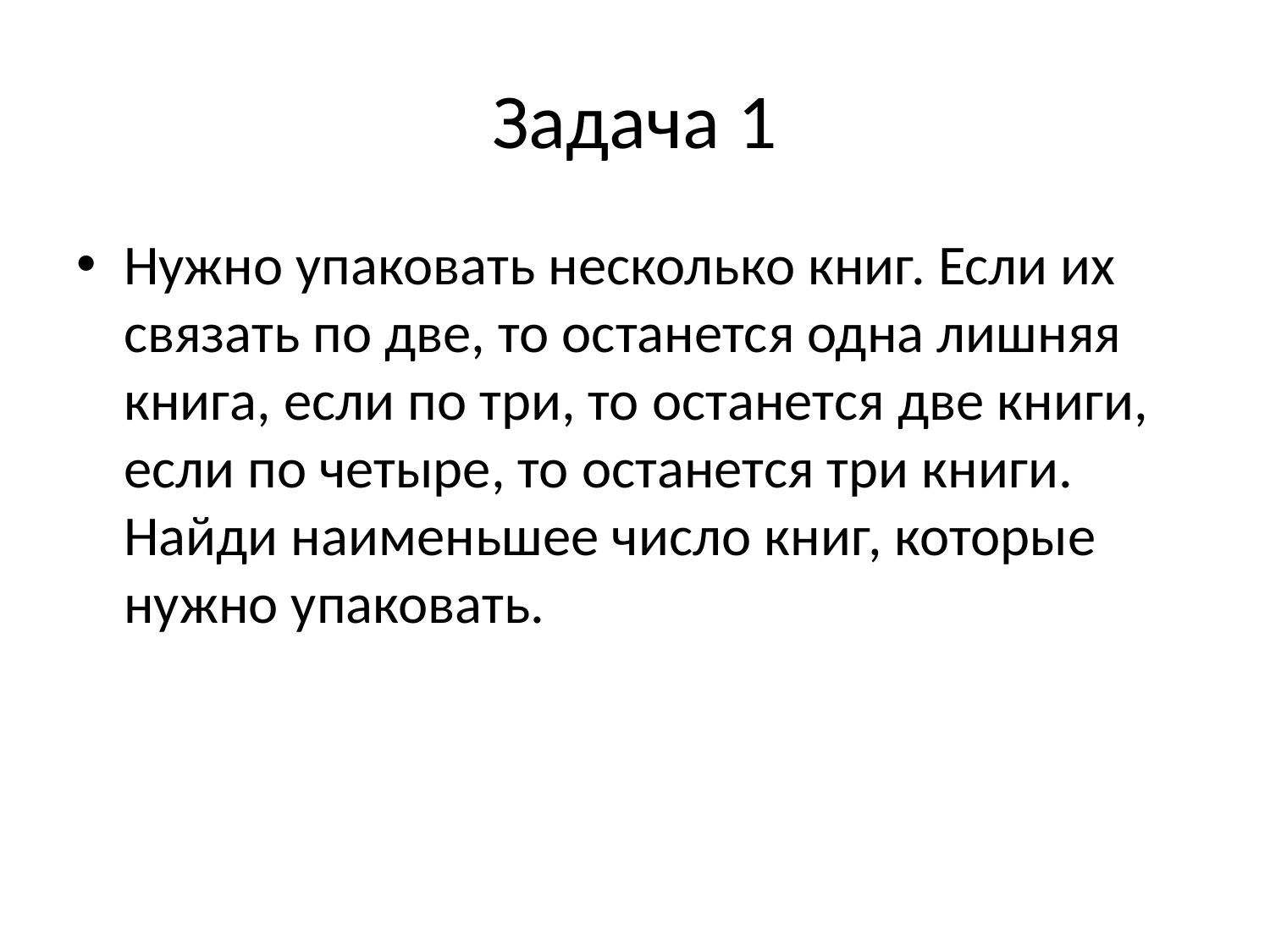

# Задача 1
Нужно упаковать несколько книг. Если их связать по две, то останется одна лишняя книга, если по три, то останется две книги, если по четыре, то останется три книги. Найди наименьшее число книг, которые нужно упаковать.